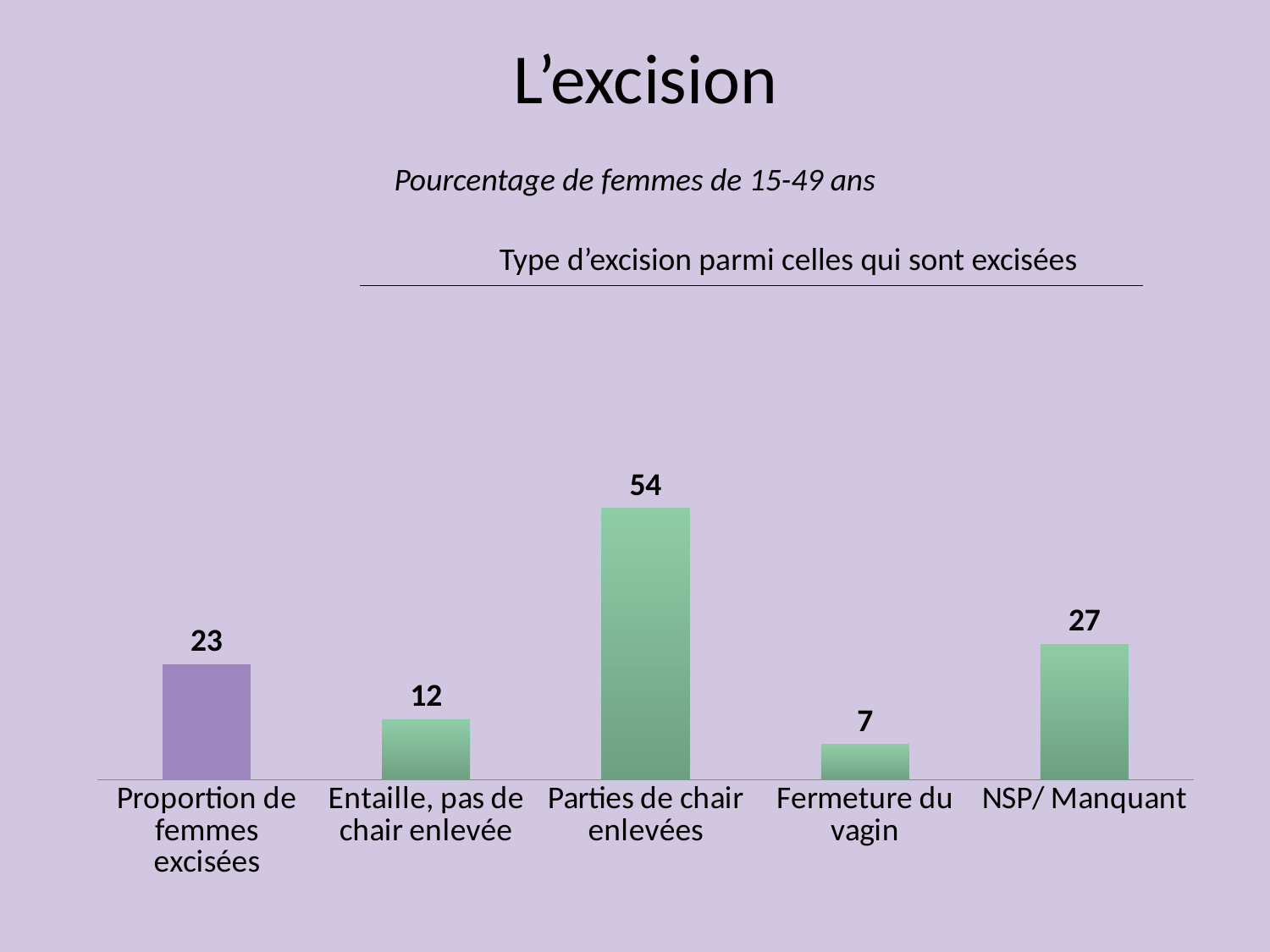

# L’excision
Pourcentage de femmes de 15-49 ans
Type d’excision parmi celles qui sont excisées

### Chart

| Category | Series 1 |
|---|---|
| Proportion de femmes excisées | 23.0 |
| Entaille, pas de chair enlevée | 12.0 |
| Parties de chair enlevées | 54.0 |
| Fermeture du vagin | 7.0 |
| NSP/ Manquant | 27.0 |